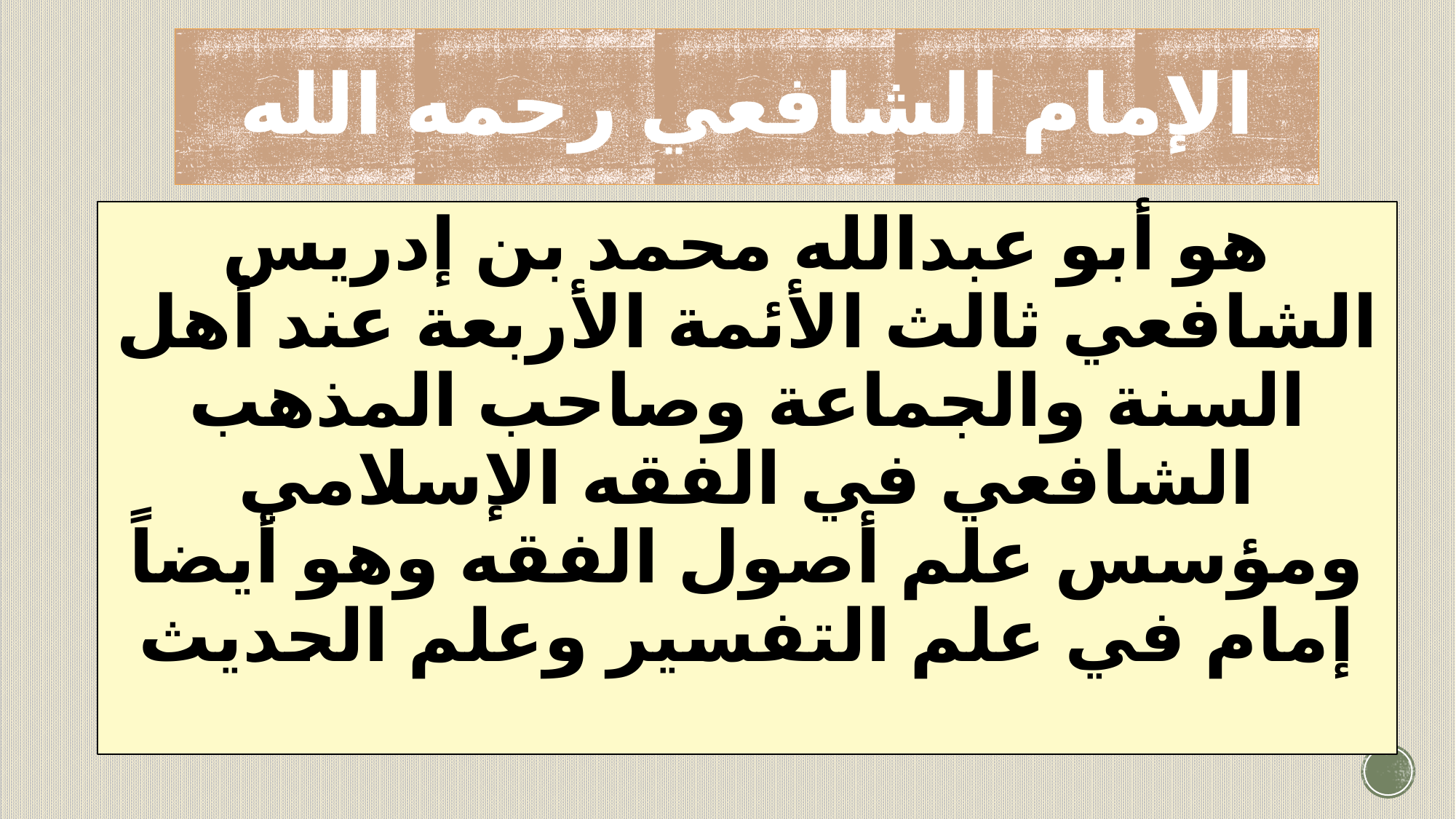

# الإمام الشافعي رحمه الله
هو أبو عبدالله محمد بن إدريس الشافعي ثالث الأئمة الأربعة عند أهل السنة والجماعة وصاحب المذهب الشافعي في الفقه الإسلامي ومؤسس علم أصول الفقه وهو أيضاً إمام في علم التفسير وعلم الحديث